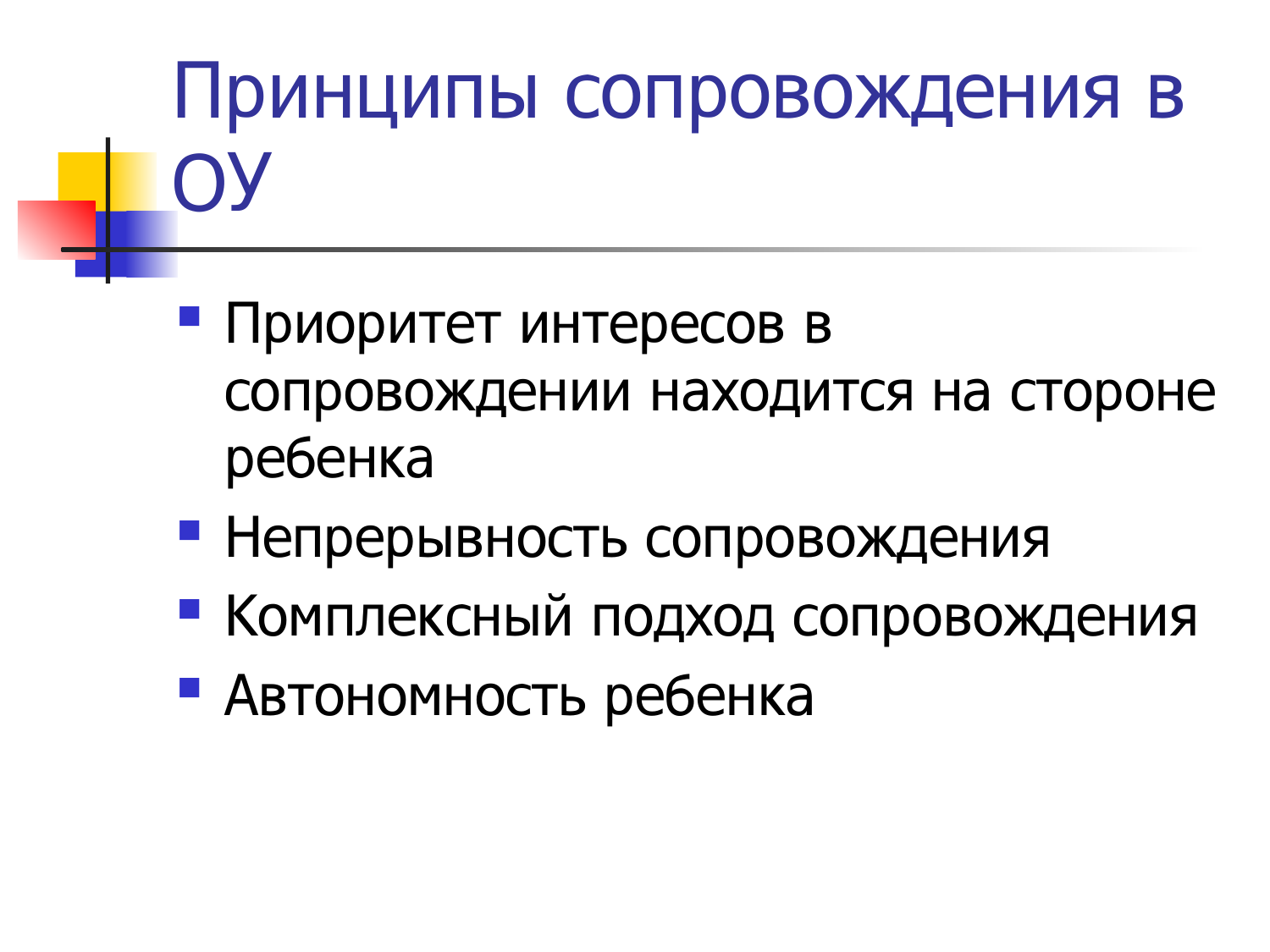

# Принципы сопровождения в ОУ
Приоритет интересов в сопровождении находится на стороне ребенка
Непрерывность сопровождения
Комплексный подход сопровождения
Автономность ребенка